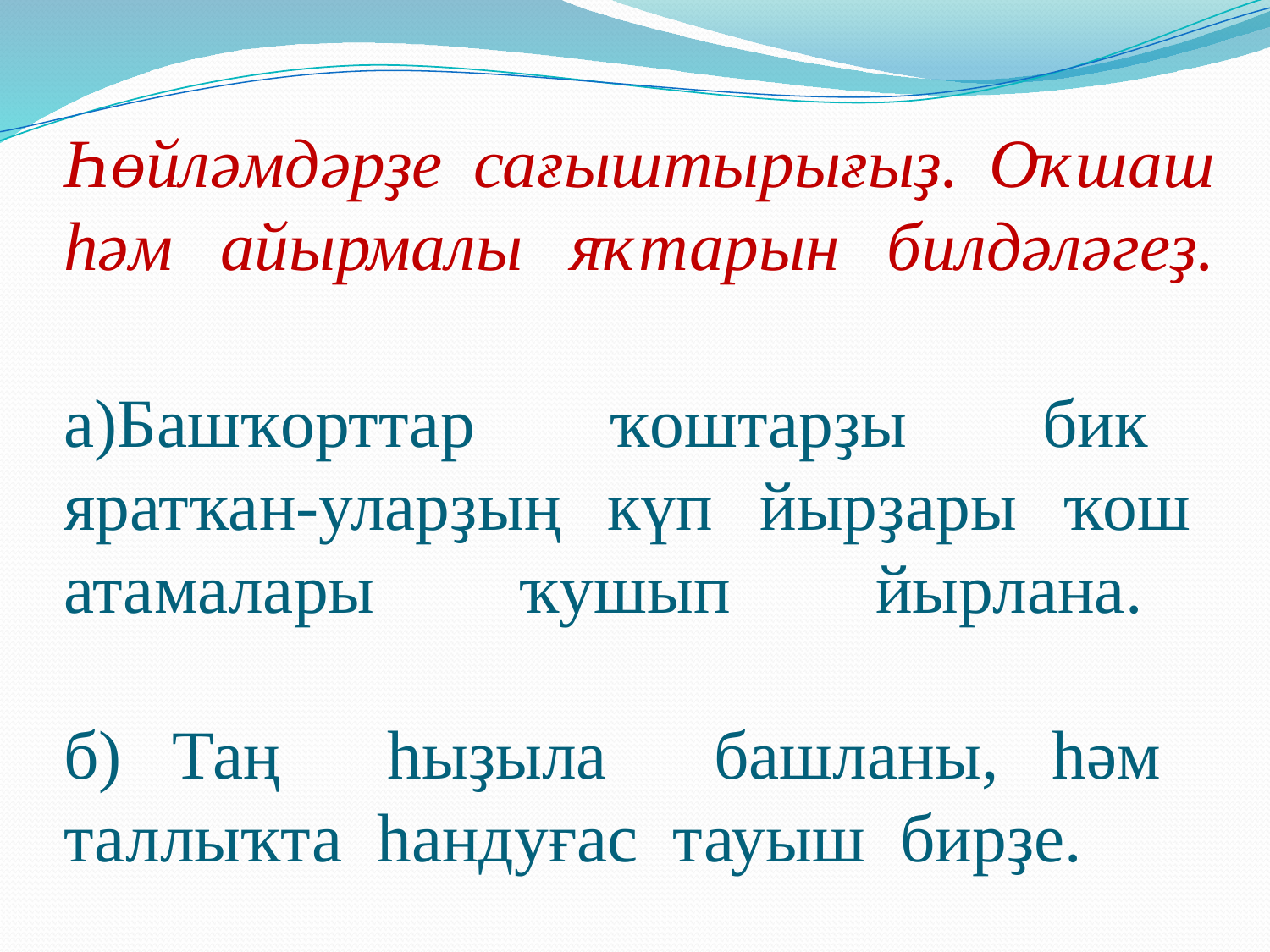

# Һөйләмдәрҙе сағыштырығыҙ. Оҡшаш һәм айырмалы яҡтарын билдәләгеҙ. а)Башҡорттар  ҡоштарҙы  бик  яратҡан-уларҙың  күп  йырҙары  ҡош  атамалары  ҡушып  йырлана. б) Таң  һыҙыла  башланы, һәм  таллыҡта  һандуғас  тауыш  бирҙе.